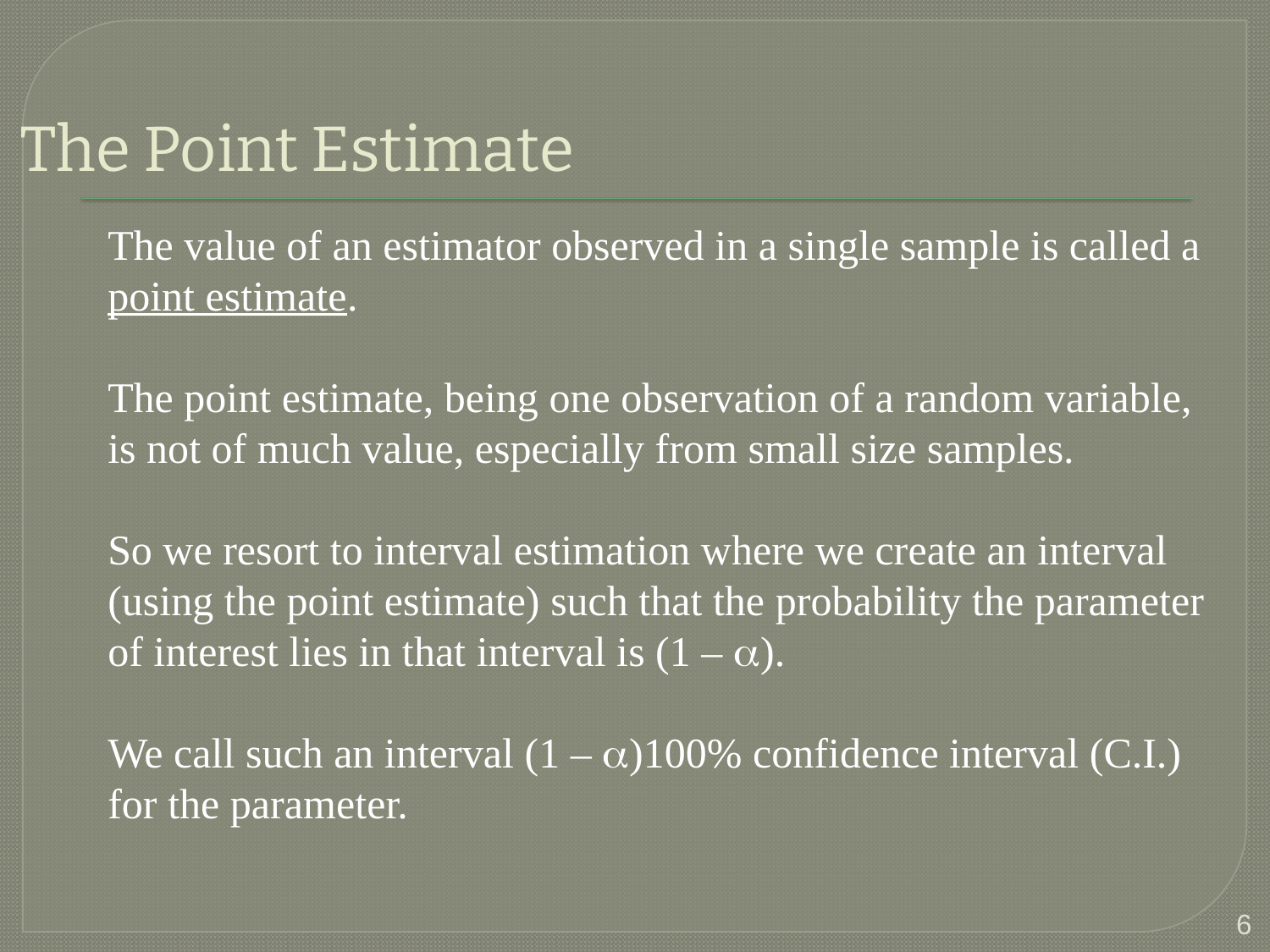

# The Point Estimate
The value of an estimator observed in a single sample is called a point estimate.

The point estimate, being one observation of a random variable, is not of much value, especially from small size samples.

So we resort to interval estimation where we create an interval (using the point estimate) such that the probability the parameter of interest lies in that interval is (1 – α).

We call such an interval (1 – α)100% confidence interval (C.I.) for the parameter.
6